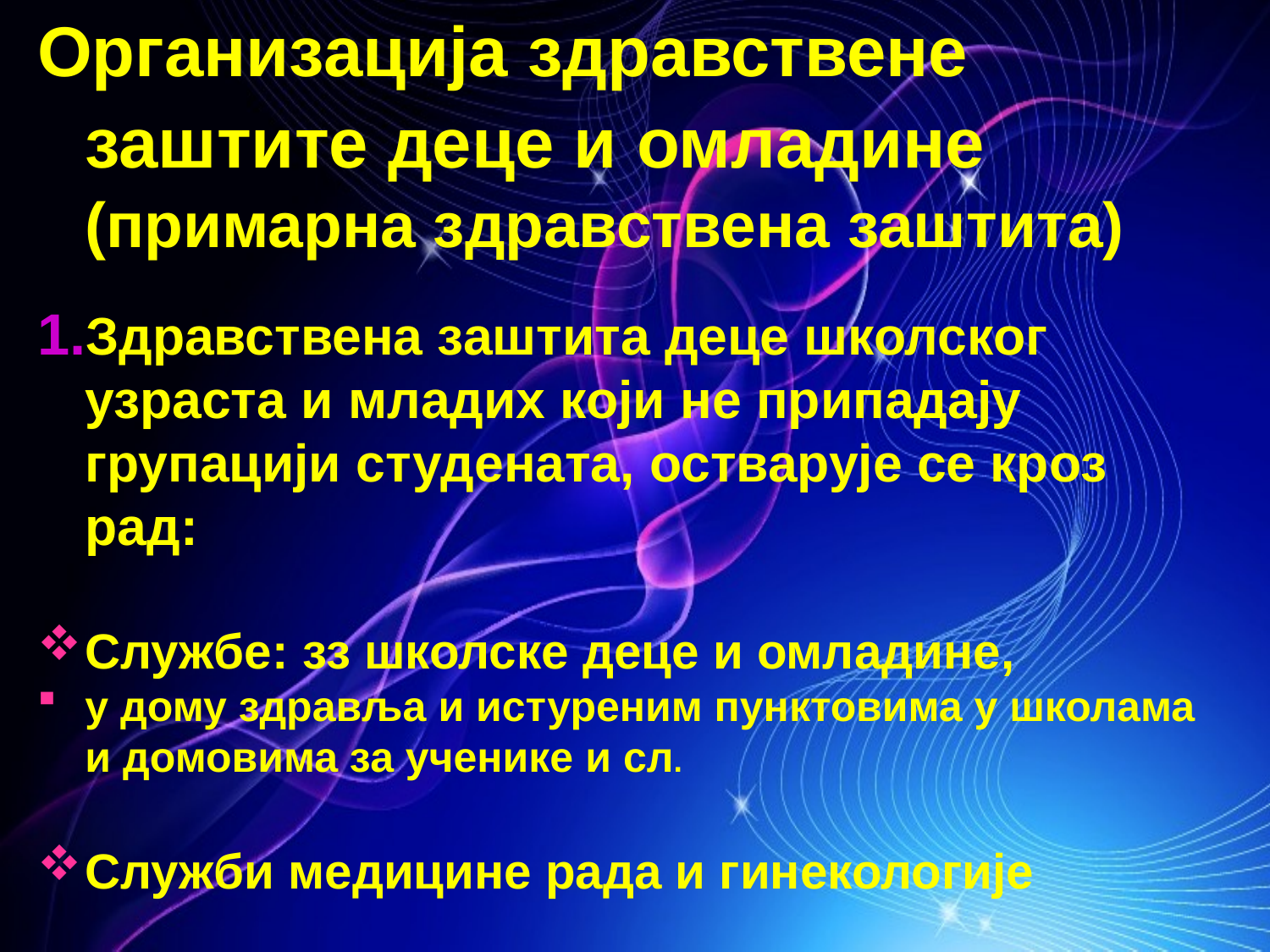

Организација здравствене заштите деце и омладине (примарна здравствена заштита)

Здравствена заштита деце школског узраста и младих који не припадају групацији студената, остварује се кроз рад:

Службе: зз школске деце и омладине,
у дому здравља и истуреним пунктовима у школама и домовима за ученике и сл.

Служби медицине рада и гинекологије